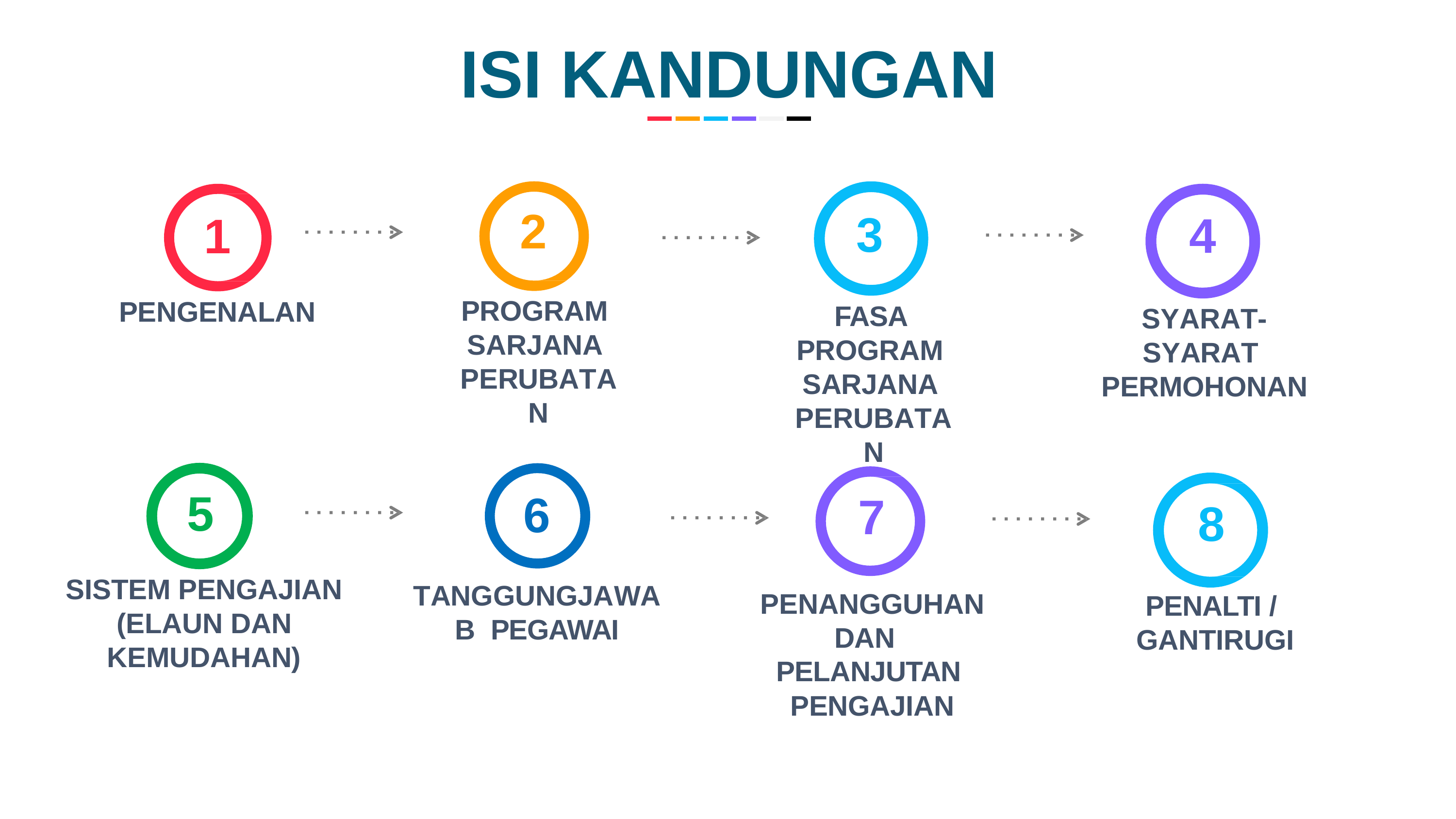

# ISI KANDUNGAN

2
PROGRAM  SARJANA  PERUBATAN
3
FASA  PROGRAM  SARJANA  PERUBATAN
4
SYARAT-SYARAT  PERMOHONAN
1
PENGENALAN

5
SISTEM PENGAJIAN  (ELAUN DAN  KEMUDAHAN)
6
TANGGUNGJAWAB  PEGAWAI
7
PENANGGUHAN  DAN    PELANJUTAN  PENGAJIAN
8
PENALTI /  GANTIRUGI